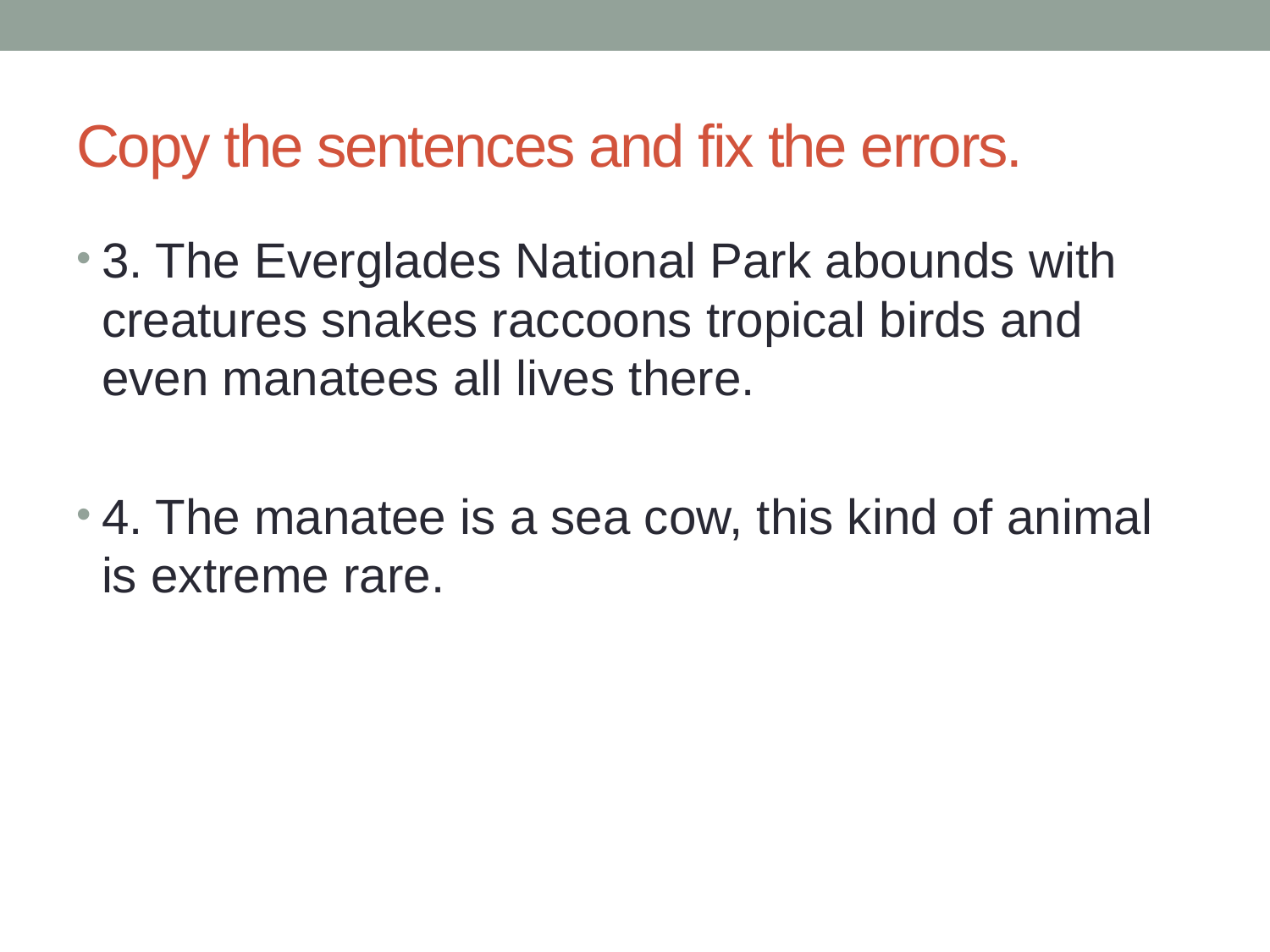

# Copy the sentences and fix the errors.
3. The Everglades National Park abounds with creatures snakes raccoons tropical birds and even manatees all lives there.

4. The manatee is a sea cow, this kind of animal is extreme rare.